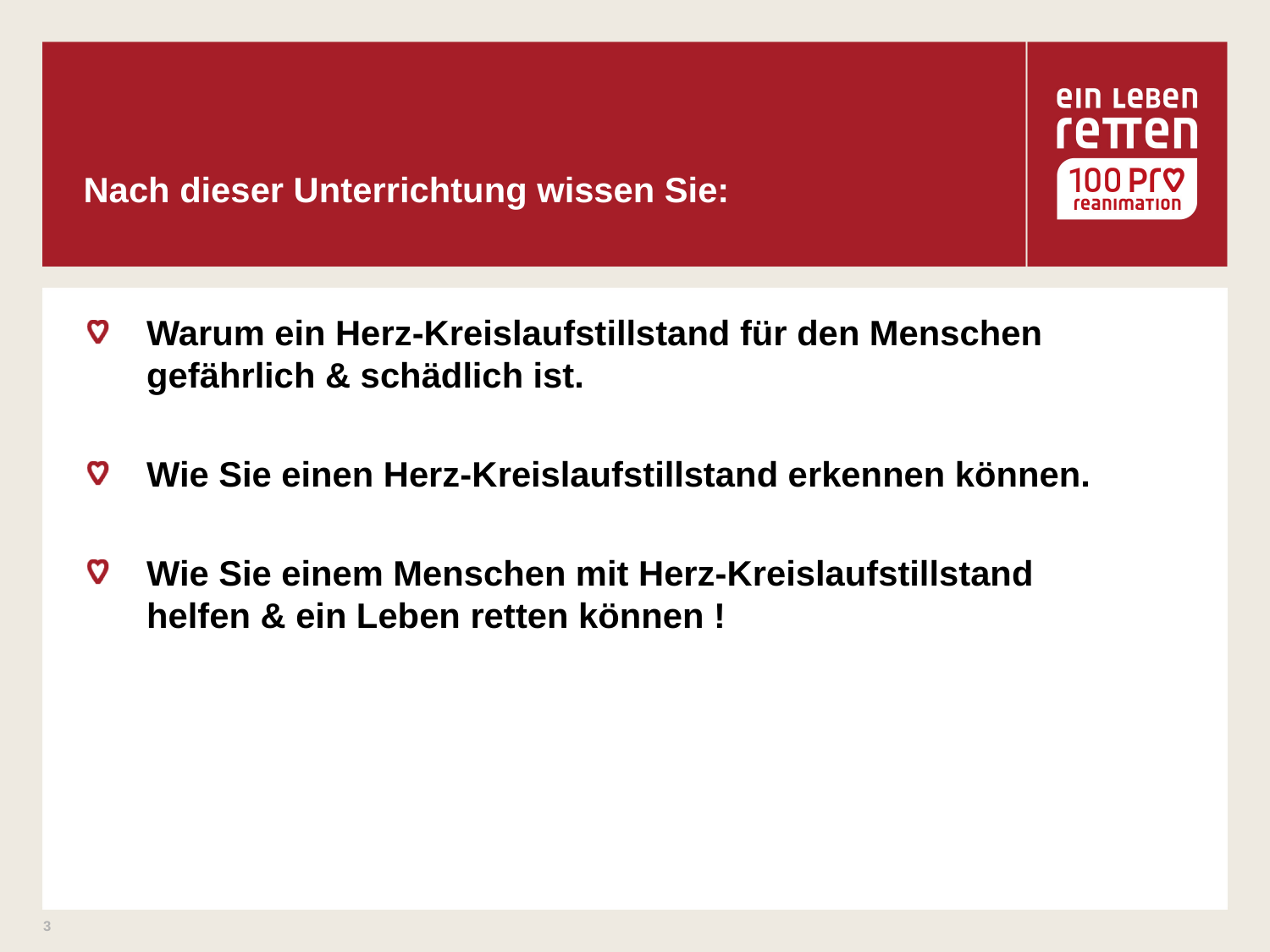

# Nach dieser Unterrichtung wissen Sie:
 	Warum ein Herz-Kreislaufstillstand für den Menschen
	gefährlich & schädlich ist.

 	Wie Sie einen Herz-Kreislaufstillstand erkennen können.

 	Wie Sie einem Menschen mit Herz-Kreislaufstillstand
 	helfen & ein Leben retten können !

3